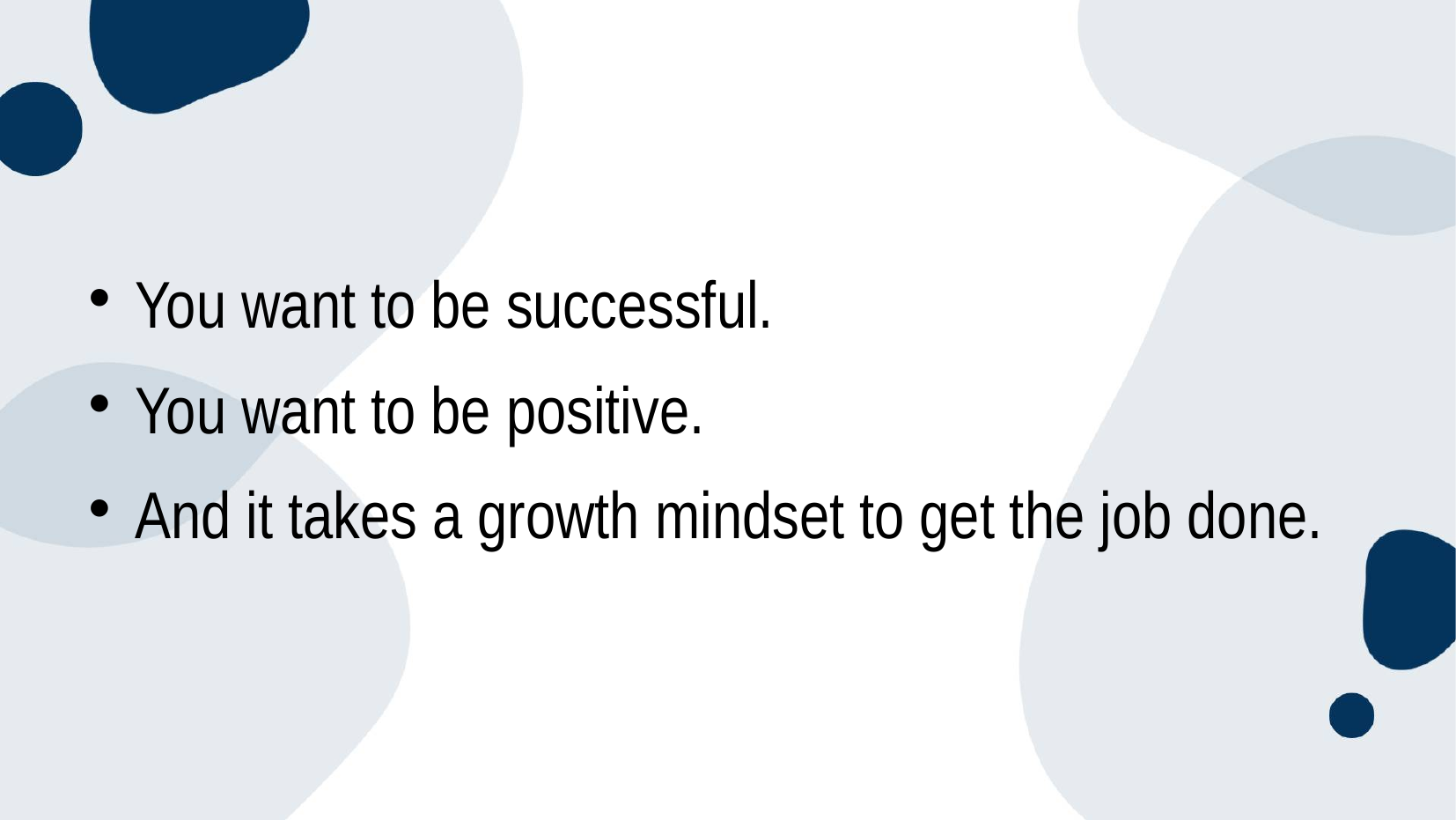

#
You want to be successful.
You want to be positive.
And it takes a growth mindset to get the job done.